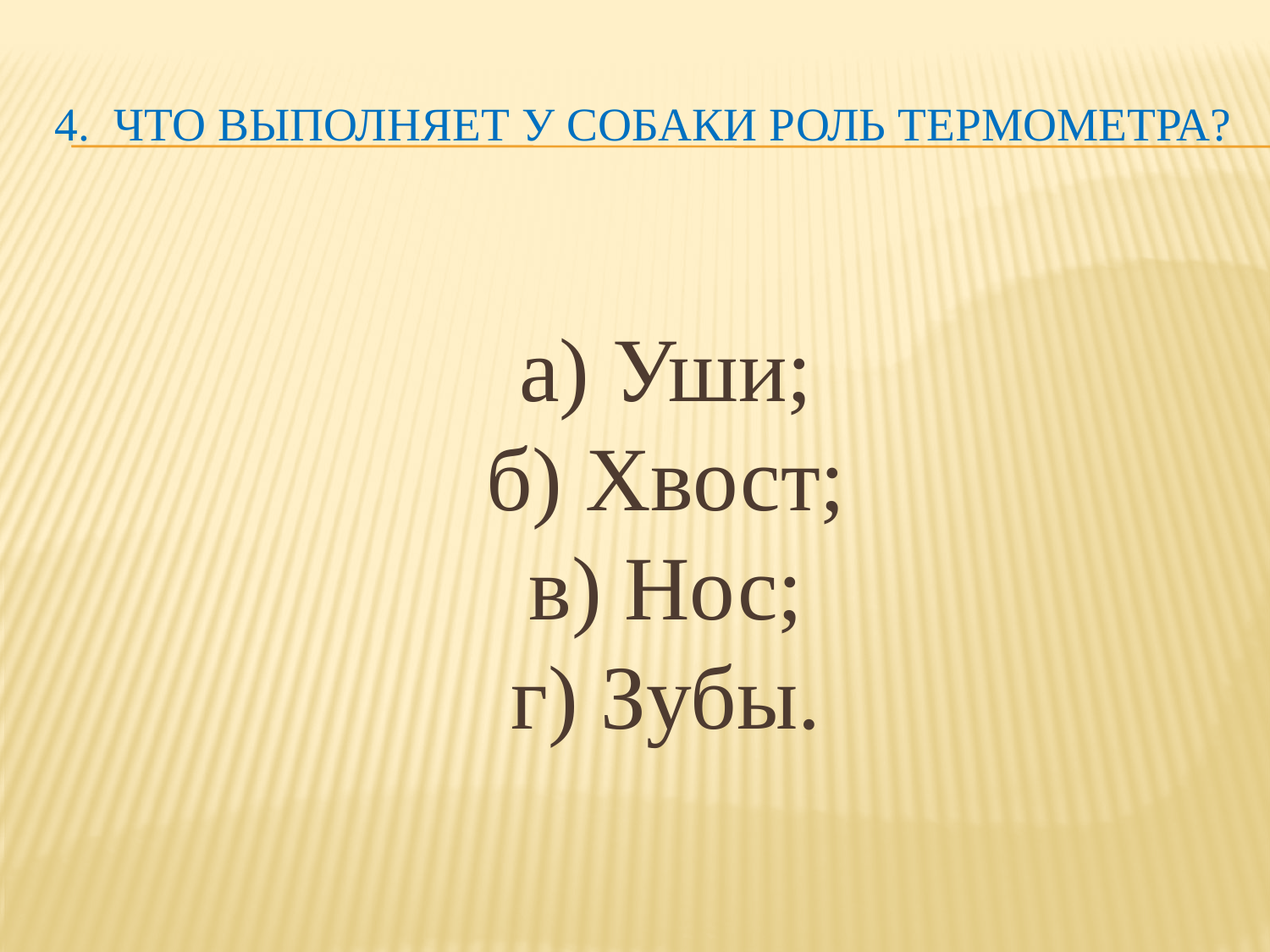

# 4.  Что выполняет у собаки роль термометра?
а) Уши;
б) Хвост;
в) Нос;
г) Зубы.